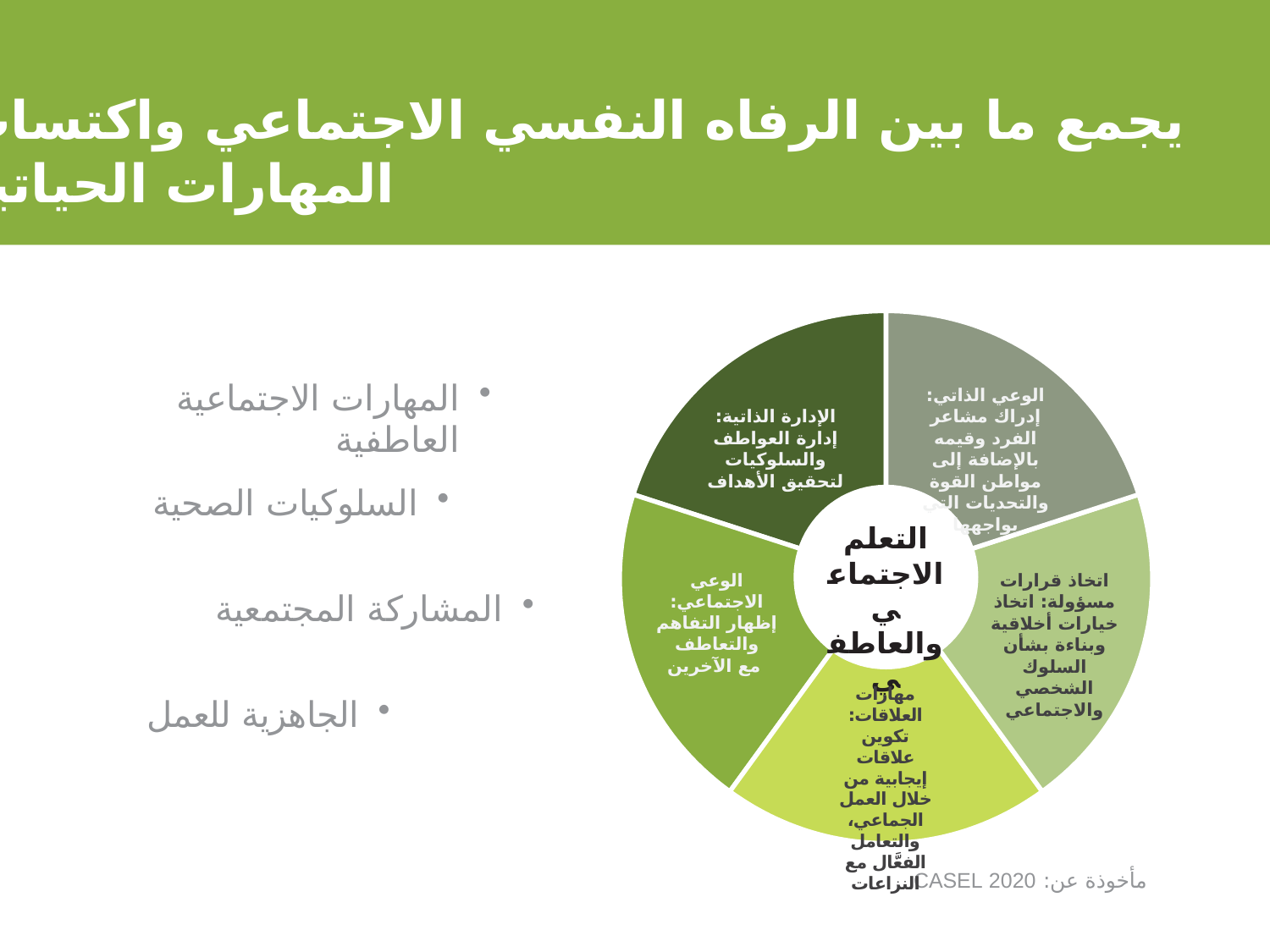

# يجمع ما بين الرفاه النفسي الاجتماعي واكتساب المهارات الحياتية

الوعي الذاتي: إدراك مشاعر الفرد وقيمه بالإضافة إلى مواطن القوة والتحديات التي يواجهها
الإدارة الذاتية: إدارة العواطف والسلوكيات لتحقيق الأهداف
التعلم الاجتماعي والعاطفي
الوعي الاجتماعي: إظهار التفاهم والتعاطف
 مع الآخرين
اتخاذ قرارات مسؤولة: اتخاذ خيارات أخلاقية وبناءة بشأن السلوك الشخصي والاجتماعي
مهارات العلاقات: تكوين علاقات إيجابية من خلال العمل الجماعي، والتعامل الفعَّال مع النزاعات
المهارات الاجتماعية العاطفية
السلوكيات الصحية
المشاركة المجتمعية
الجاهزية للعمل
مأخوذة عن: CASEL 2020